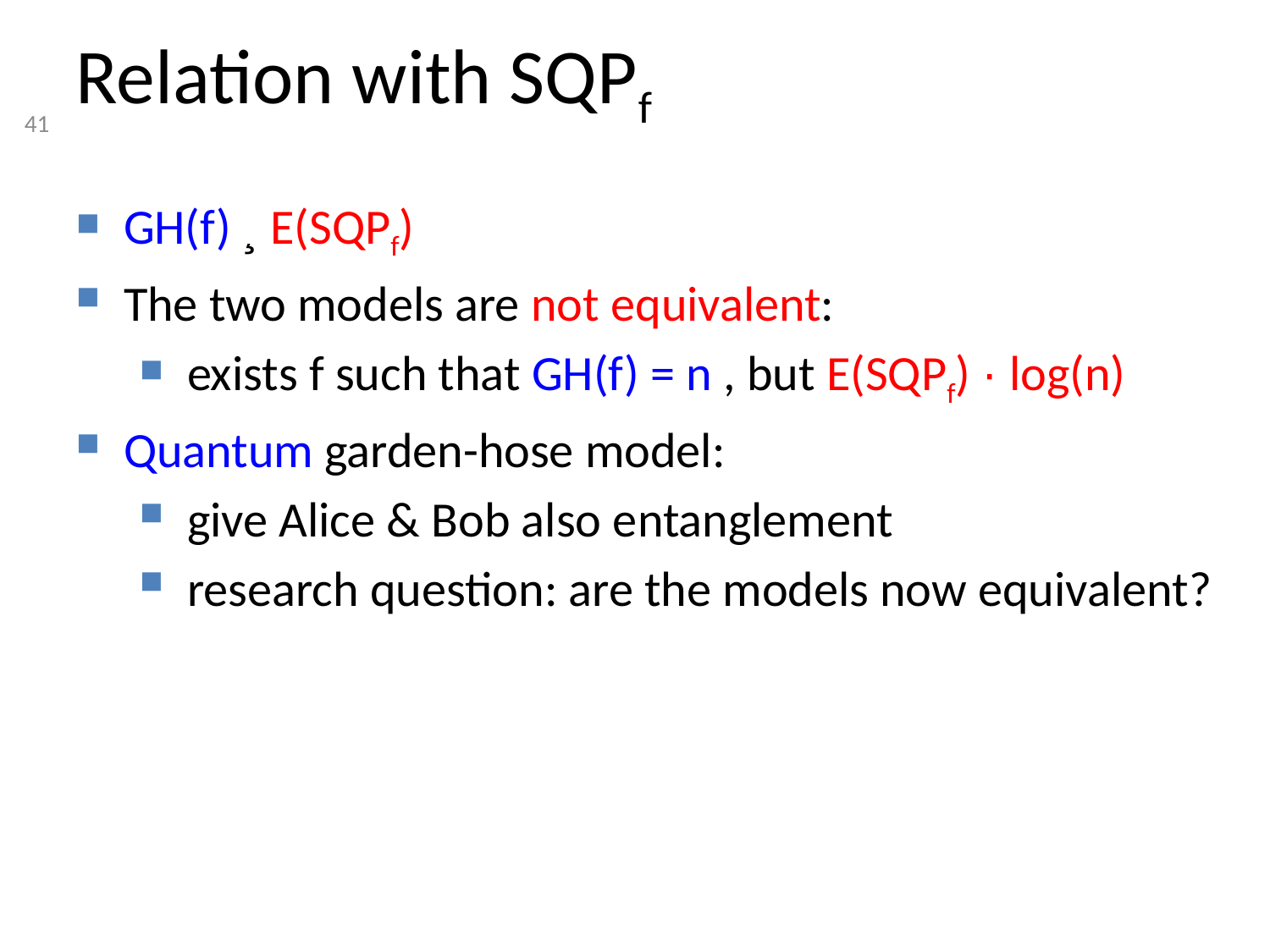

# Relation with SQPf
GH(f) ¸ E(SQPf)
The two models are not equivalent:
exists f such that GH(f) = n , but E(SQPf) · log(n)
Quantum garden-hose model:
give Alice & Bob also entanglement
research question: are the models now equivalent?